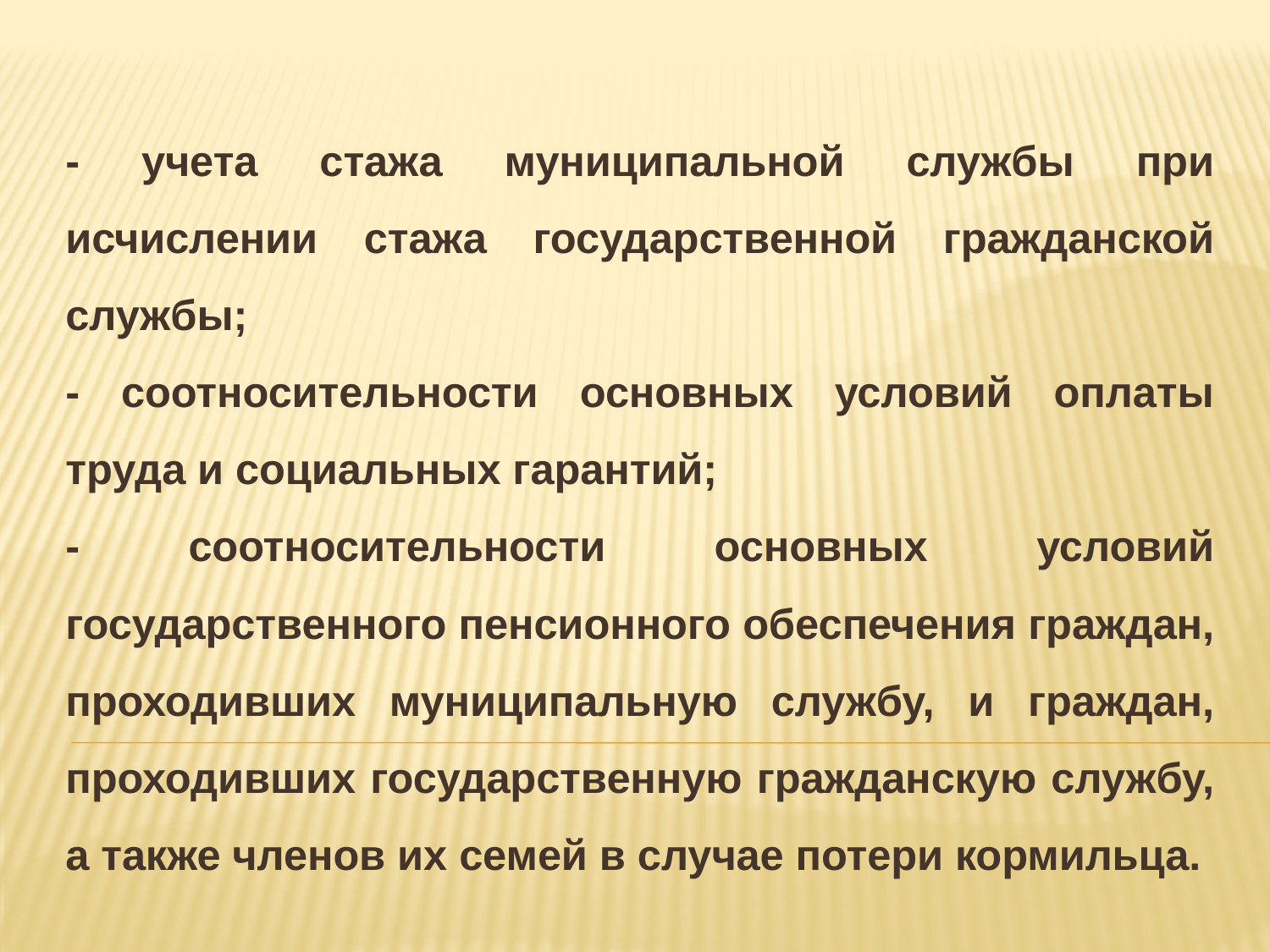

- учета стажа муниципальной службы при исчислении стажа государственной гражданской службы;
- соотносительности основных условий оплаты труда и социальных гарантий;
- соотносительности основных условий государственного пенсионного обеспечения граждан, проходивших муниципальную службу, и граждан, проходивших государственную гражданскую службу, а также членов их семей в случае потери кормильца.